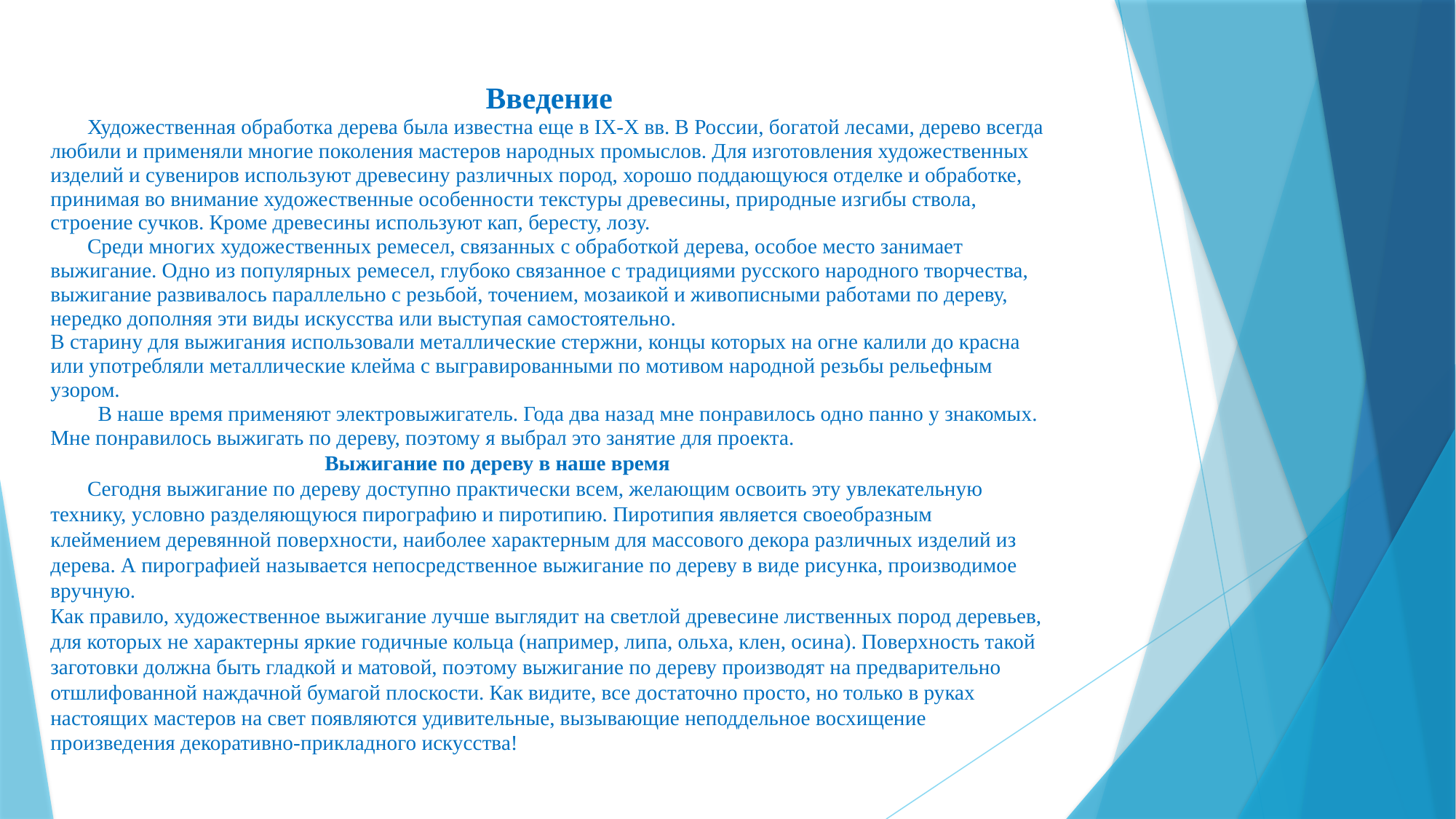

Введение
       Художественная обработка дерева была известна еще в IX-X вв. В России, богатой лесами, дерево всегда любили и применяли многие поколения мастеров народных промыслов. Для изготовления художественных изделий и сувениров используют древесину различных пород, хорошо поддающуюся отделке и обработке, принимая во внимание художественные особенности текстуры древесины, природные изгибы ствола, строение сучков. Кроме древесины используют кап, бересту, лозу.
       Среди многих художественных ремесел, связанных с обработкой дерева, особое место занимает  выжигание. Одно из популярных ремесел, глубоко связанное с традициями русского народного творчества, выжигание развивалось параллельно с резьбой, точением, мозаикой и живописными работами по дереву, нередко дополняя эти виды искусства или выступая самостоятельно.
В старину для выжигания использовали металлические стержни, концы которых на огне калили до красна или употребляли металлические клейма с выгравированными по мотивом народной резьбы рельефным узором.
         В наше время применяют электровыжигатель. Года два назад мне понравилось одно панно у знакомых. Мне понравилось выжигать по дереву, поэтому я выбрал это занятие для проекта.
                                                    Выжигание по дереву в наше время
       Сегодня выжигание по дереву доступно практически всем, желающим освоить эту увлекательную технику, условно разделяющуюся пирографию и пиротипию. Пиротипия является своеобразным клеймением деревянной поверхности, наиболее характерным для массового декора различных изделий из дерева. А пирографией называется непосредственное выжигание по дереву в виде рисунка, производимое вручную.
Как правило, художественное выжигание лучше выглядит на светлой древесине лиственных пород деревьев, для которых не характерны яркие годичные кольца (например, липа, ольха, клен, осина). Поверхность такой заготовки должна быть гладкой и матовой, поэтому выжигание по дереву производят на предварительно отшлифованной наждачной бумагой плоскости. Как видите, все достаточно просто, но только в руках настоящих мастеров на свет появляются удивительные, вызывающие неподдельное восхищение произведения декоративно-прикладного искусства!